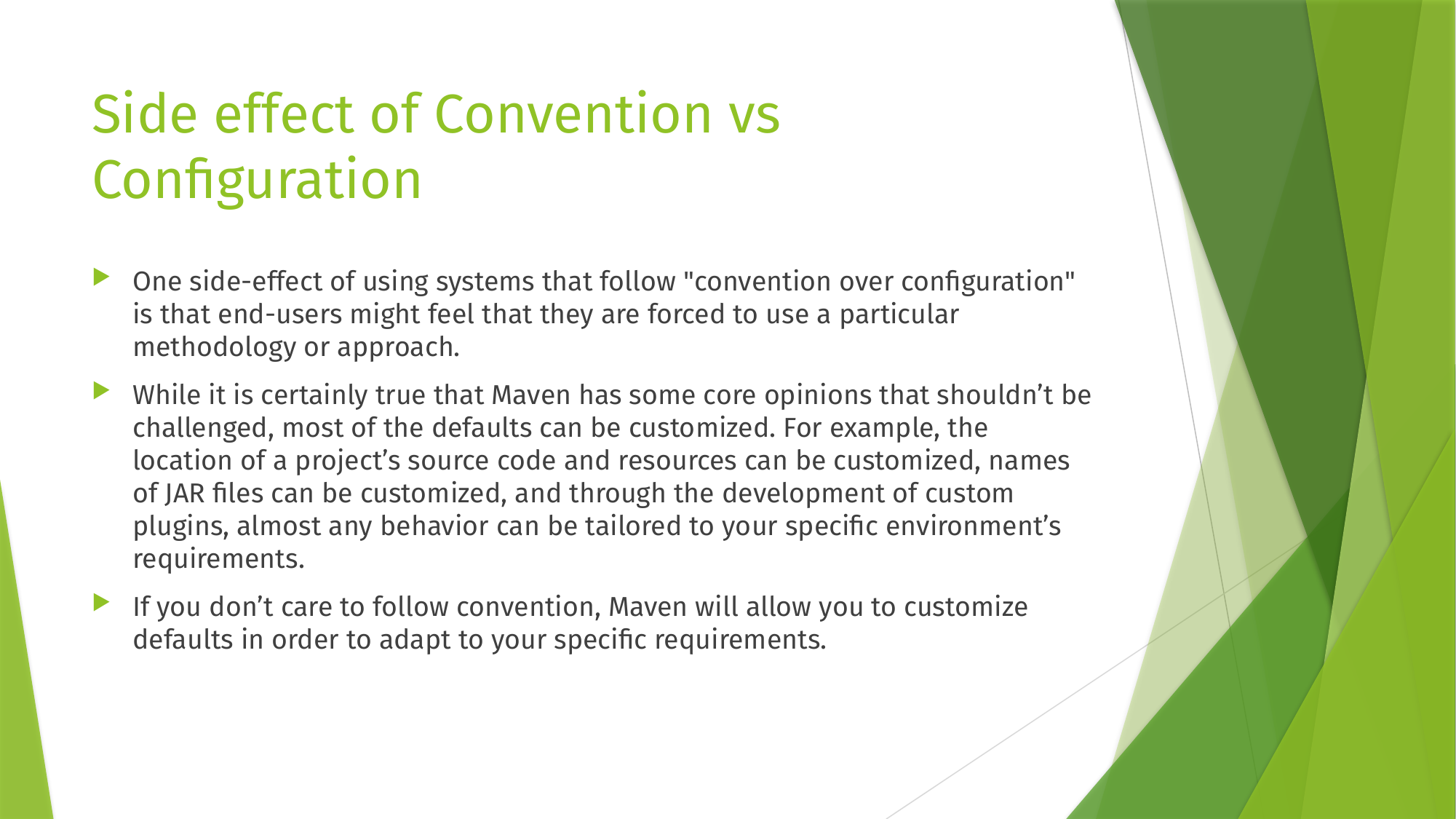

# Side effect of Convention vs Configuration
One side-effect of using systems that follow "convention over configuration" is that end-users might feel that they are forced to use a particular methodology or approach.
While it is certainly true that Maven has some core opinions that shouldn’t be challenged, most of the defaults can be customized. For example, the location of a project’s source code and resources can be customized, names of JAR files can be customized, and through the development of custom plugins, almost any behavior can be tailored to your specific environment’s requirements.
If you don’t care to follow convention, Maven will allow you to customize defaults in order to adapt to your specific requirements.